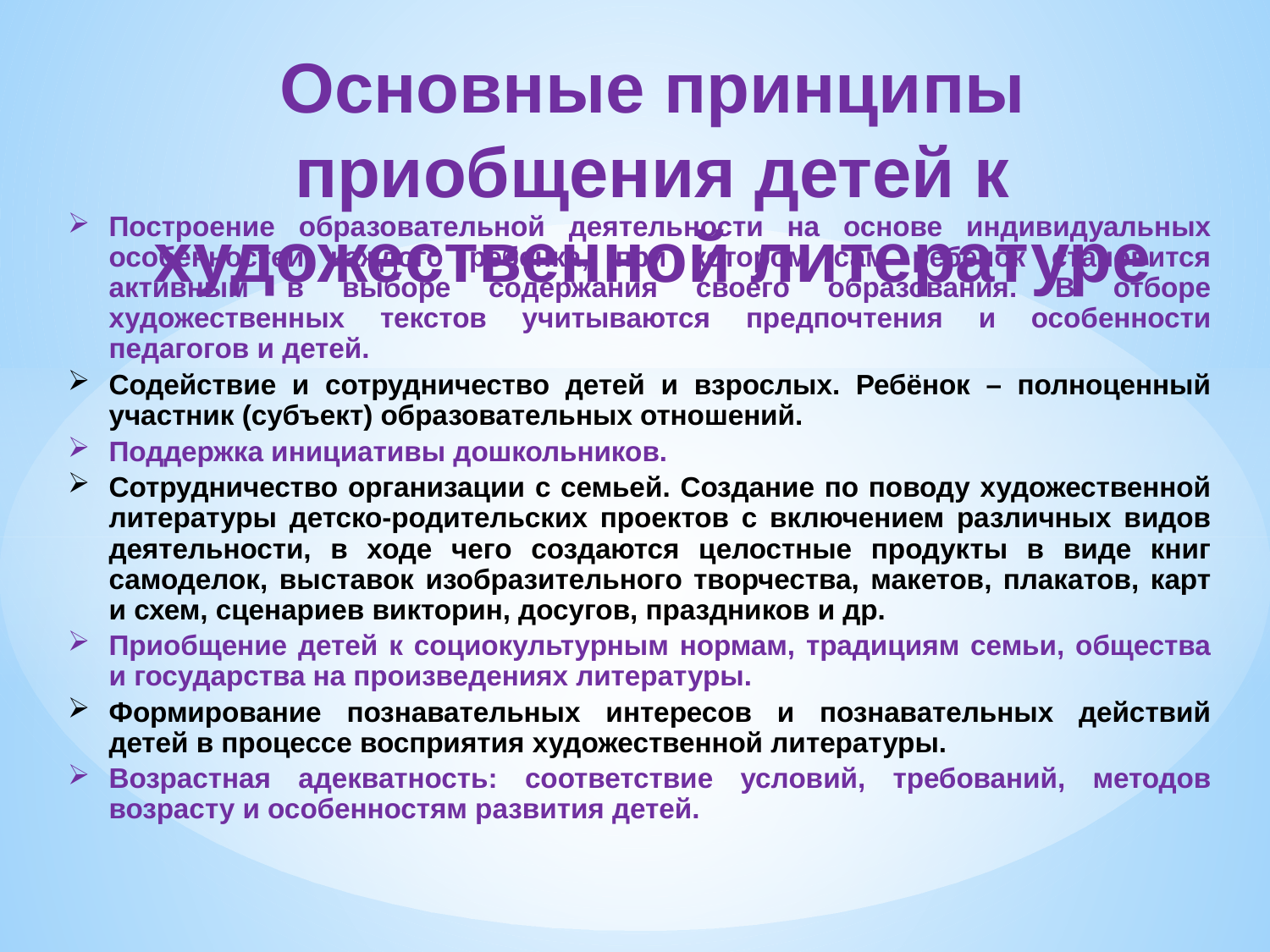

# Основные принципы приобщения детей к художественной литературе
Построение образовательной деятельности на основе индивидуальных особенностей каждого ребенка, при котором сам ребенок становится активным в выборе содержания своего образования. В отборе художественных текстов учитываются предпочтения и особенности педагогов и детей.
Содействие и сотрудничество детей и взрослых. Ребёнок – полноценный участник (субъект) образовательных отношений.
Поддержка инициативы дошкольников.
Сотрудничество организации с семьей. Создание по поводу художественной литературы детско-родительских проектов с включением различных видов деятельности, в ходе чего создаются целостные продукты в виде книг самоделок, выставок изобразительного творчества, макетов, плакатов, карт и схем, сценариев викторин, досугов, праздников и др.
Приобщение детей к социокультурным нормам, традициям семьи, общества и государства на произведениях литературы.
Формирование познавательных интересов и познавательных действий детей в процессе восприятия художественной литературы.
Возрастная адекватность: соответствие условий, требований, методов возрасту и особенностям развития детей.